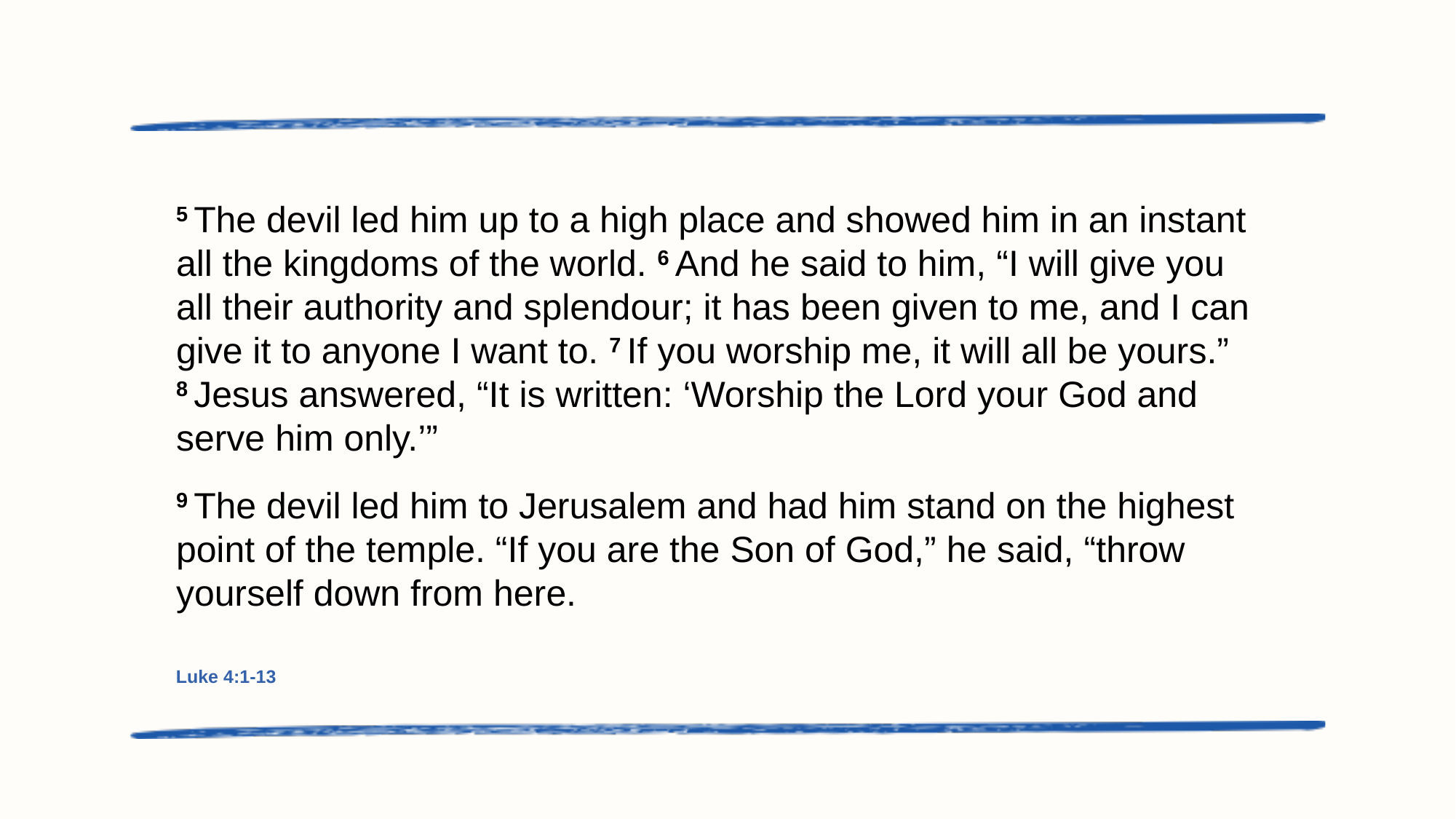

5 The devil led him up to a high place and showed him in an instant all the kingdoms of the world. 6 And he said to him, “I will give you all their authority and splendour; it has been given to me, and I can give it to anyone I want to. 7 If you worship me, it will all be yours.” 8 Jesus answered, “It is written: ‘Worship the Lord your God and serve him only.’”
9 The devil led him to Jerusalem and had him stand on the highest point of the temple. “If you are the Son of God,” he said, “throw yourself down from here.
Luke 4:1-13